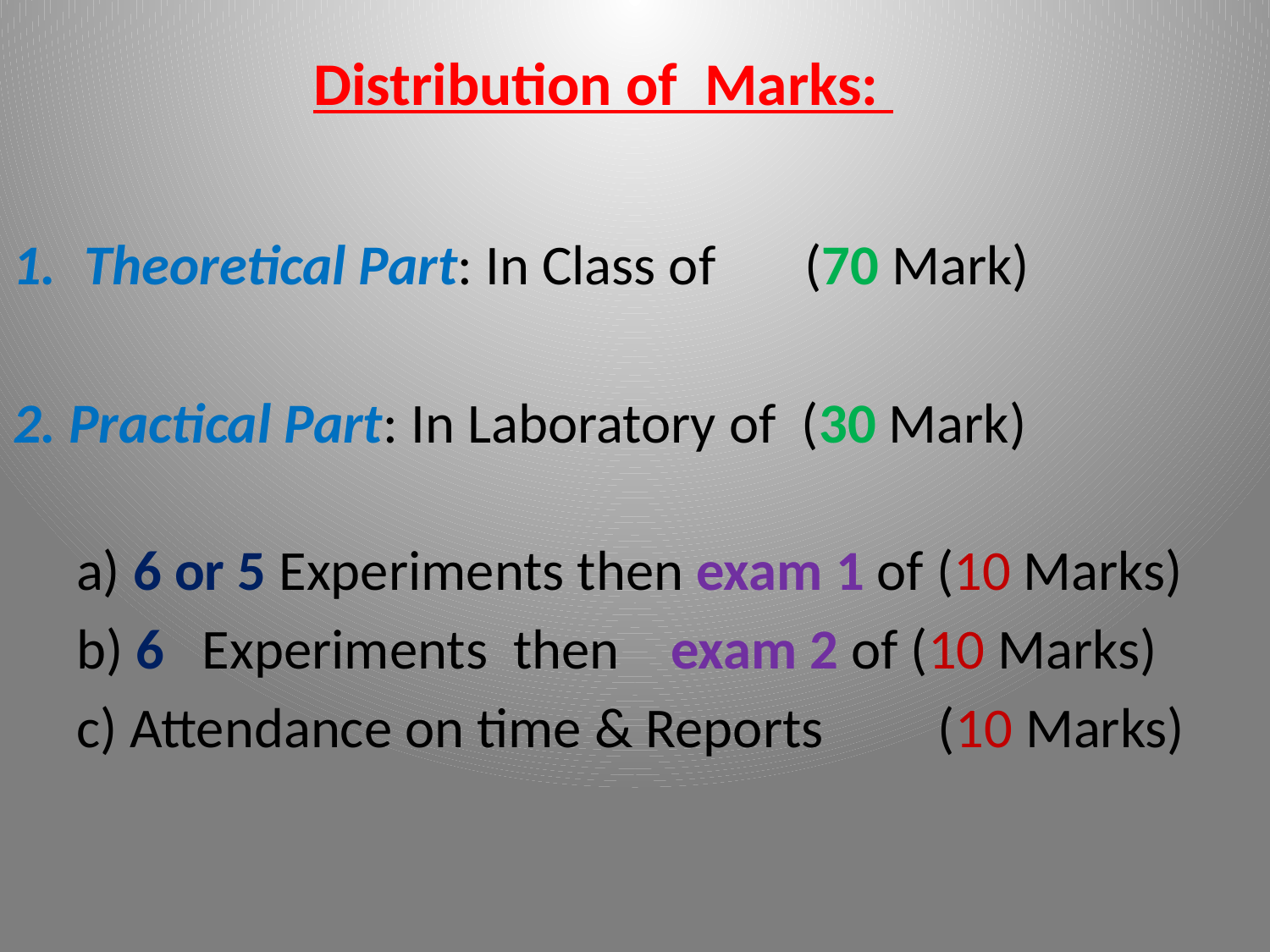

# Distribution of  Marks:
Theoretical Part: In Class of       (70 Mark)

2. Practical Part: In Laboratory of  (30 Mark)
     a) 6 or 5 Experiments then exam 1 of (10 Marks)
     b) 6   Experiments  then    exam 2 of (10 Marks)
     c) Attendance on time & Reports         (10 Marks)